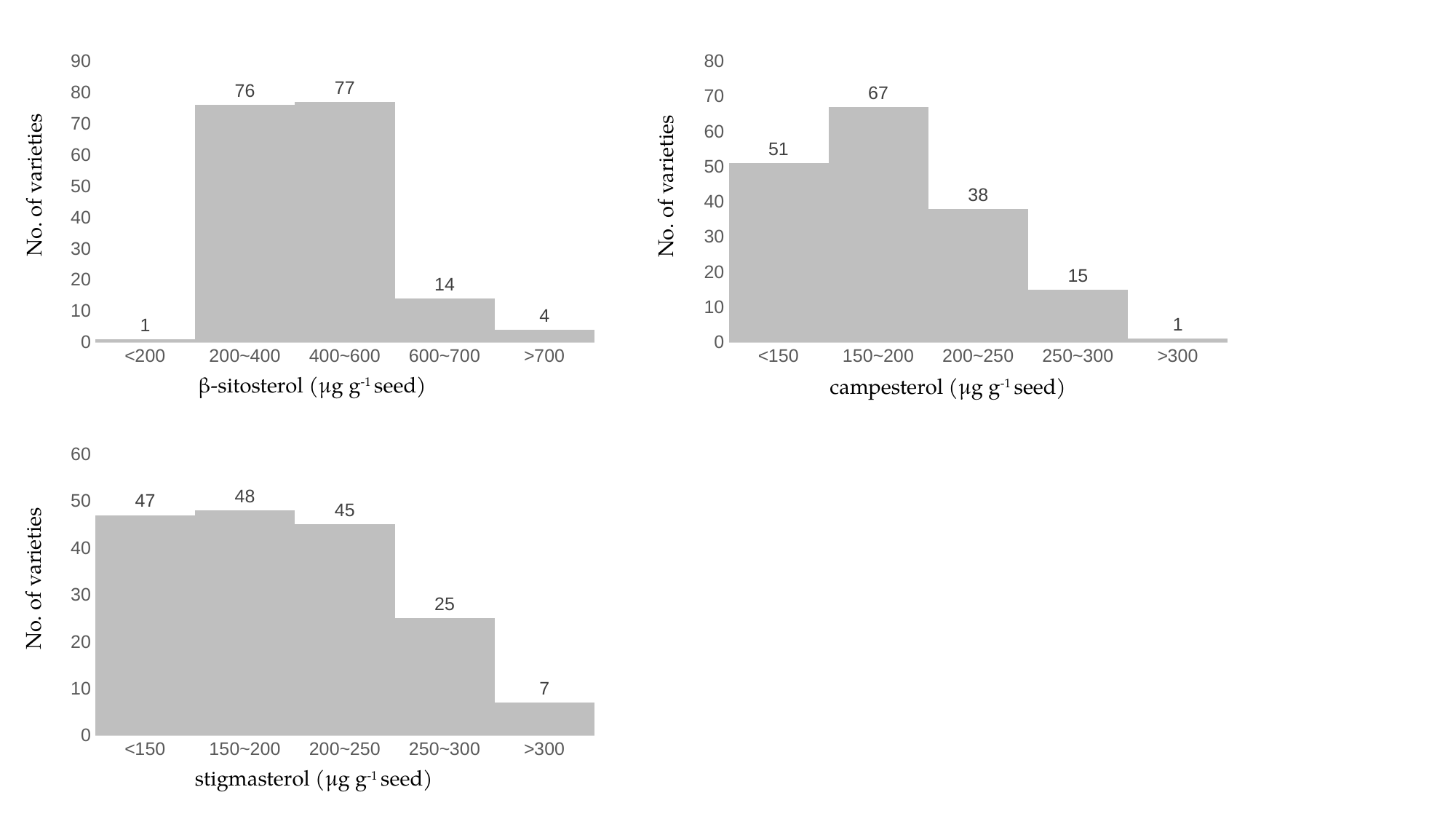

### Chart

| Category |  |
|---|---|
| <200 | 1.0 |
| 200~400 | 76.0 |
| 400~600 | 77.0 |
| 600~700 | 14.0 |
| >700 | 4.0 |

### Chart

| Category |  |
|---|---|
| <150 | 51.0 |
| 150~200 | 67.0 |
| 200~250 | 38.0 |
| 250~300 | 15.0 |
| >300 | 1.0 |
No. of varieties
No. of varieties
β-sitosterol (μg g-1 seed)
campesterol (μg g-1 seed)

### Chart

| Category |  |
|---|---|
| <150 | 47.0 |
| 150~200 | 48.0 |
| 200~250 | 45.0 |
| 250~300 | 25.0 |
| >300 | 7.0 |
No. of varieties
stigmasterol (μg g-1 seed)